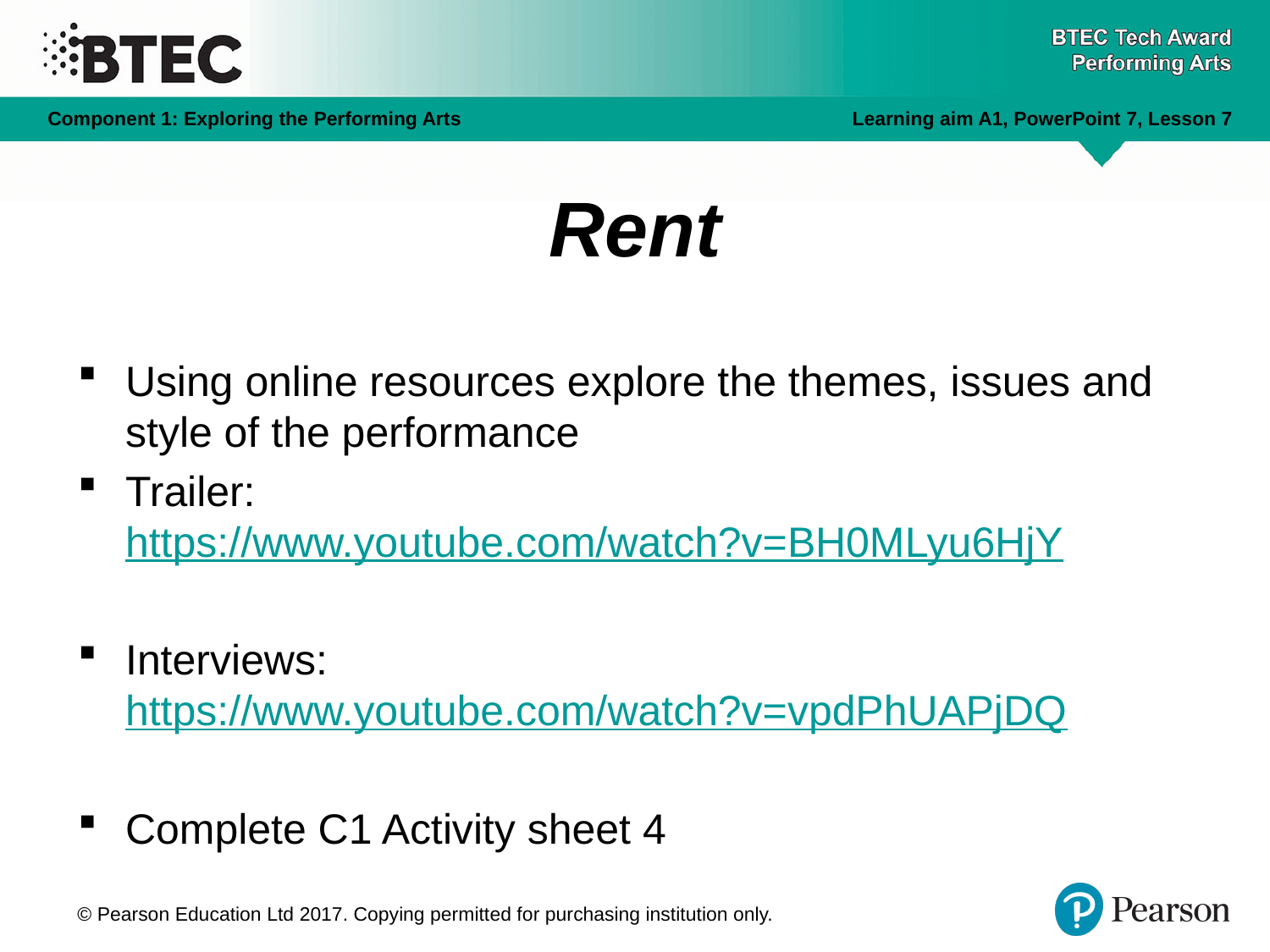

# Rent
Using online resources explore the themes, issues and style of the performance
Trailer: https://www.youtube.com/watch?v=BH0MLyu6HjY

Interviews: https://www.youtube.com/watch?v=vpdPhUAPjDQ

Complete C1 Activity sheet 4

© Pearson Education Ltd 2017. Copying permitted for purchasing institution only.